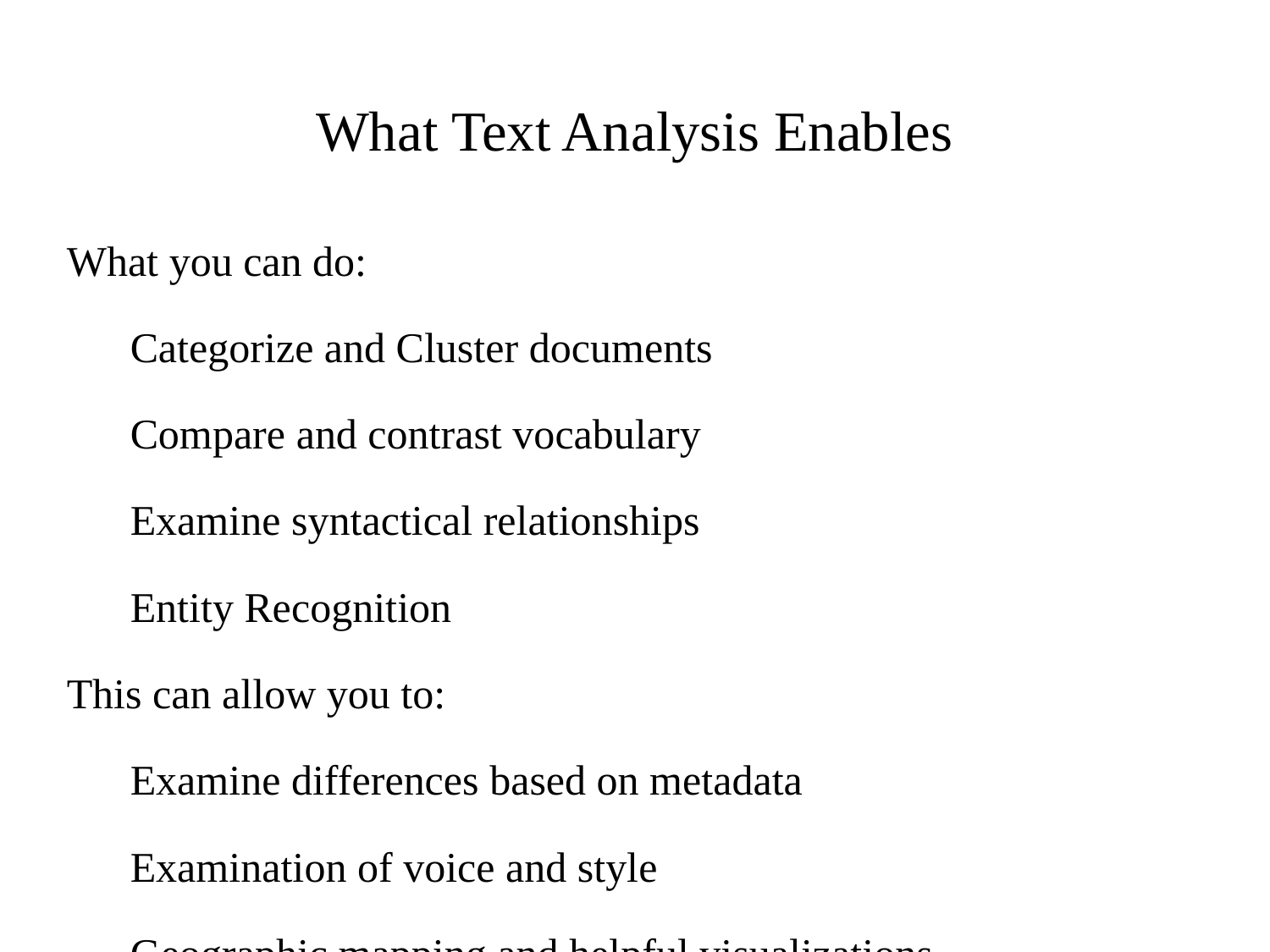

# What Text Analysis Enables

What you can do:
Categorize and Cluster documents
Compare and contrast vocabulary
Examine syntactical relationships
Entity Recognition
This can allow you to:
Examine differences based on metadata
Examination of voice and style
Geographic mapping and helpful visualizations